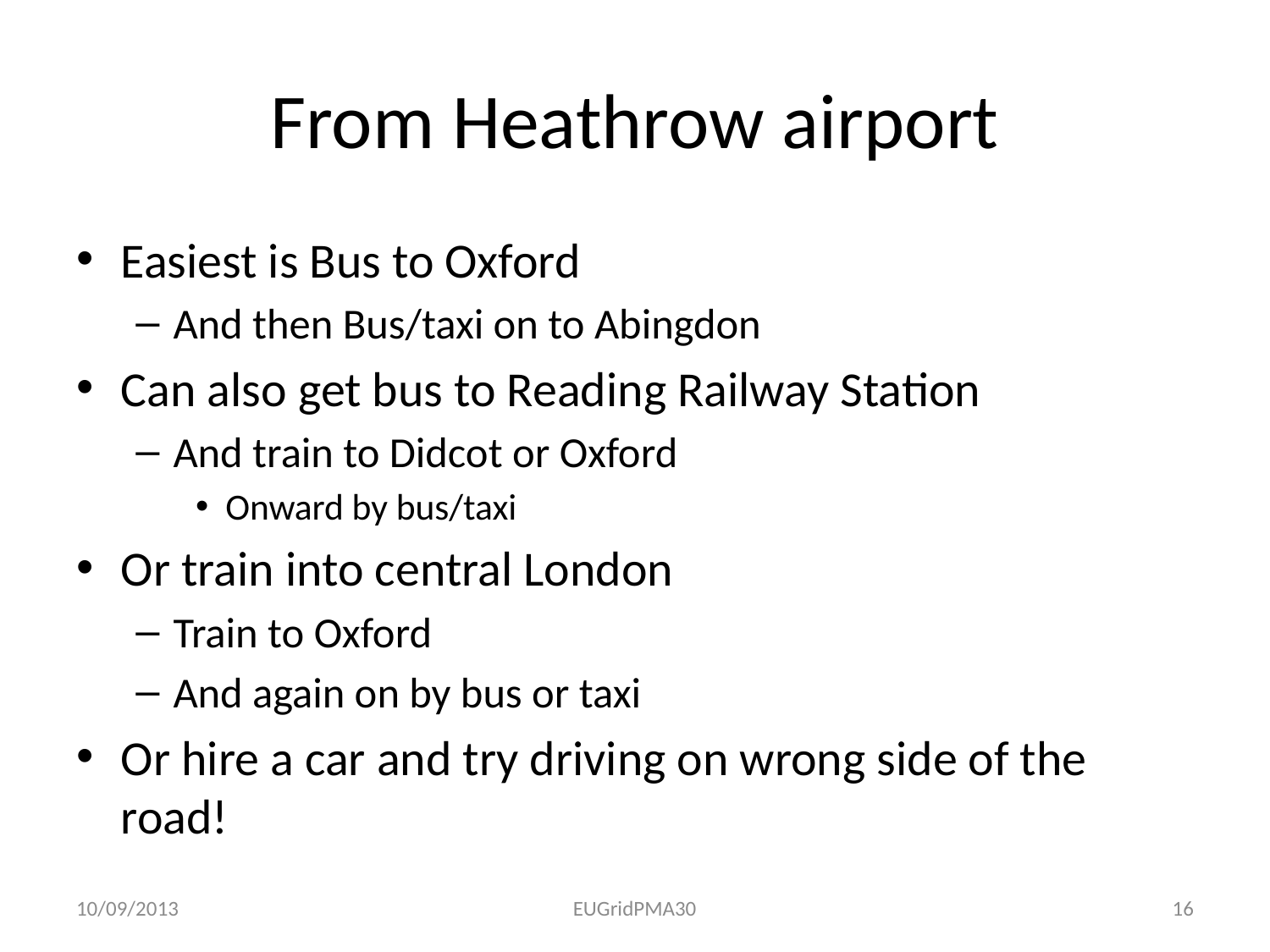

# From Heathrow airport
Easiest is Bus to Oxford
And then Bus/taxi on to Abingdon
Can also get bus to Reading Railway Station
And train to Didcot or Oxford
Onward by bus/taxi
Or train into central London
Train to Oxford
And again on by bus or taxi
Or hire a car and try driving on wrong side of the road!
10/09/2013
EUGridPMA30
16